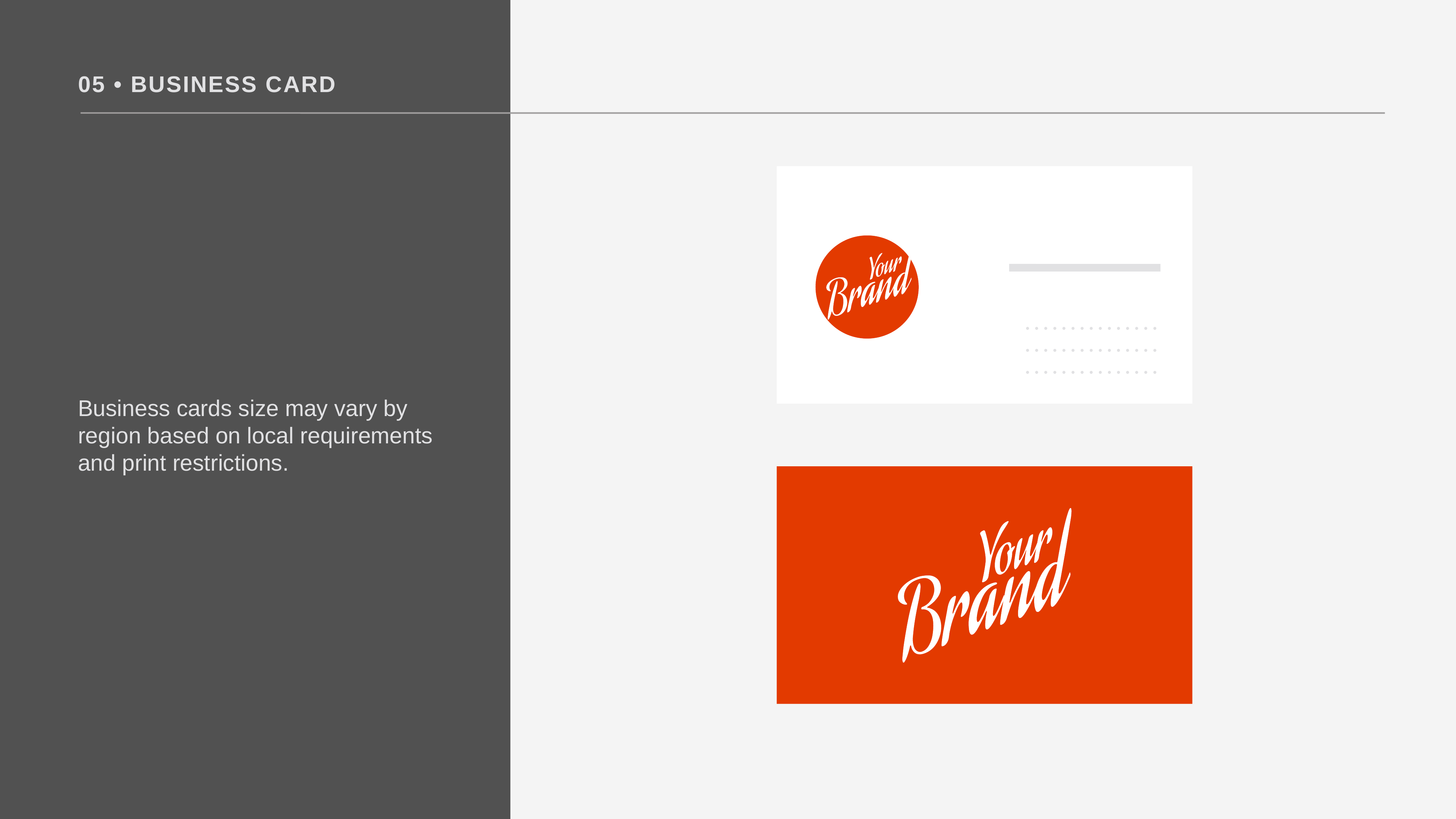

05 • Business Card

Business cards size may vary by region based on local requirements and print restrictions.